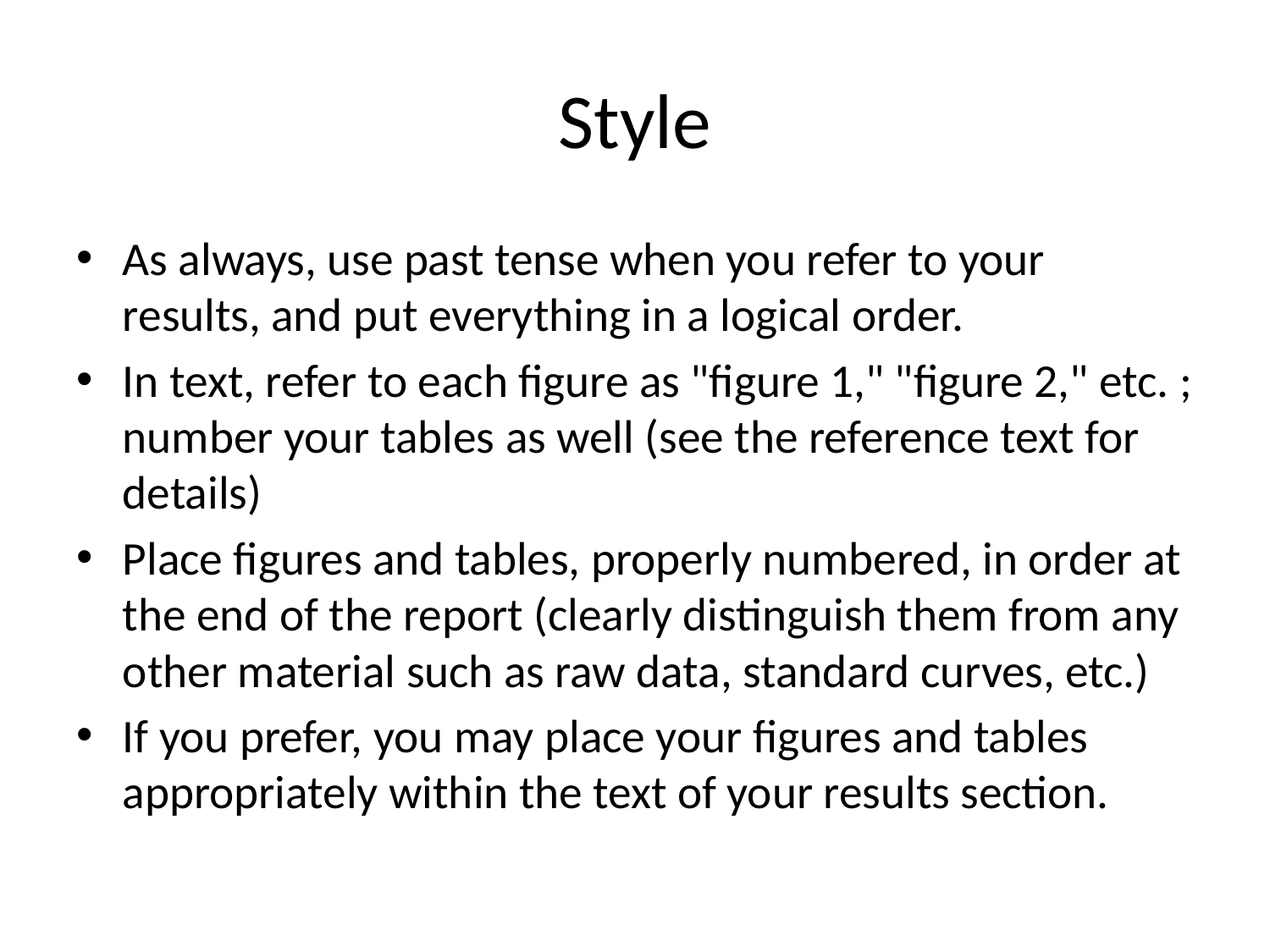

# Style
As always, use past tense when you refer to your results, and put everything in a logical order.
In text, refer to each figure as "figure 1," "figure 2," etc. ; number your tables as well (see the reference text for details)
Place figures and tables, properly numbered, in order at the end of the report (clearly distinguish them from any other material such as raw data, standard curves, etc.)
If you prefer, you may place your figures and tables appropriately within the text of your results section.